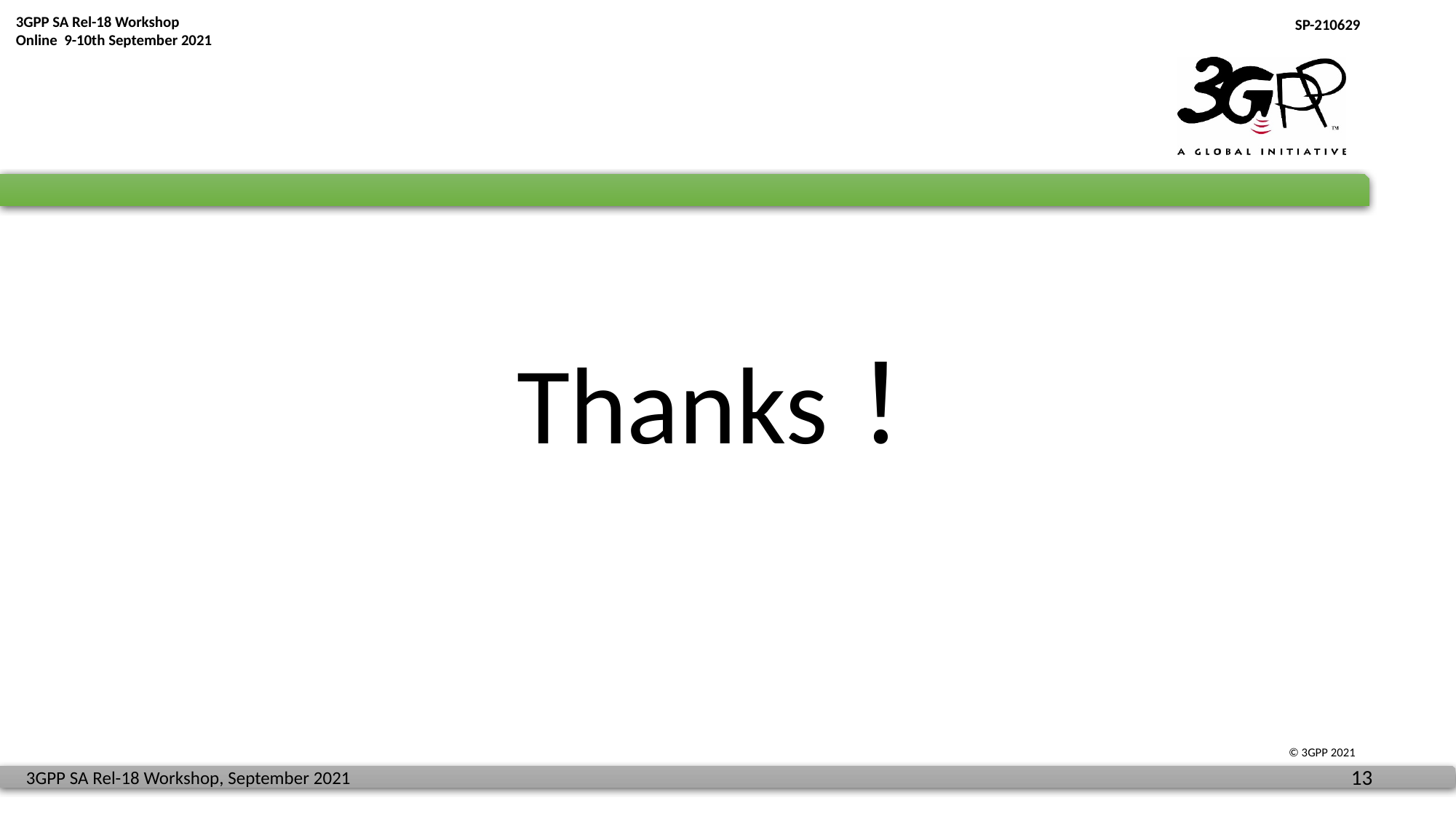

3GPP SA Rel-18 Workshop
Online  9-10th September 2021
SP-210629
 Thanks！